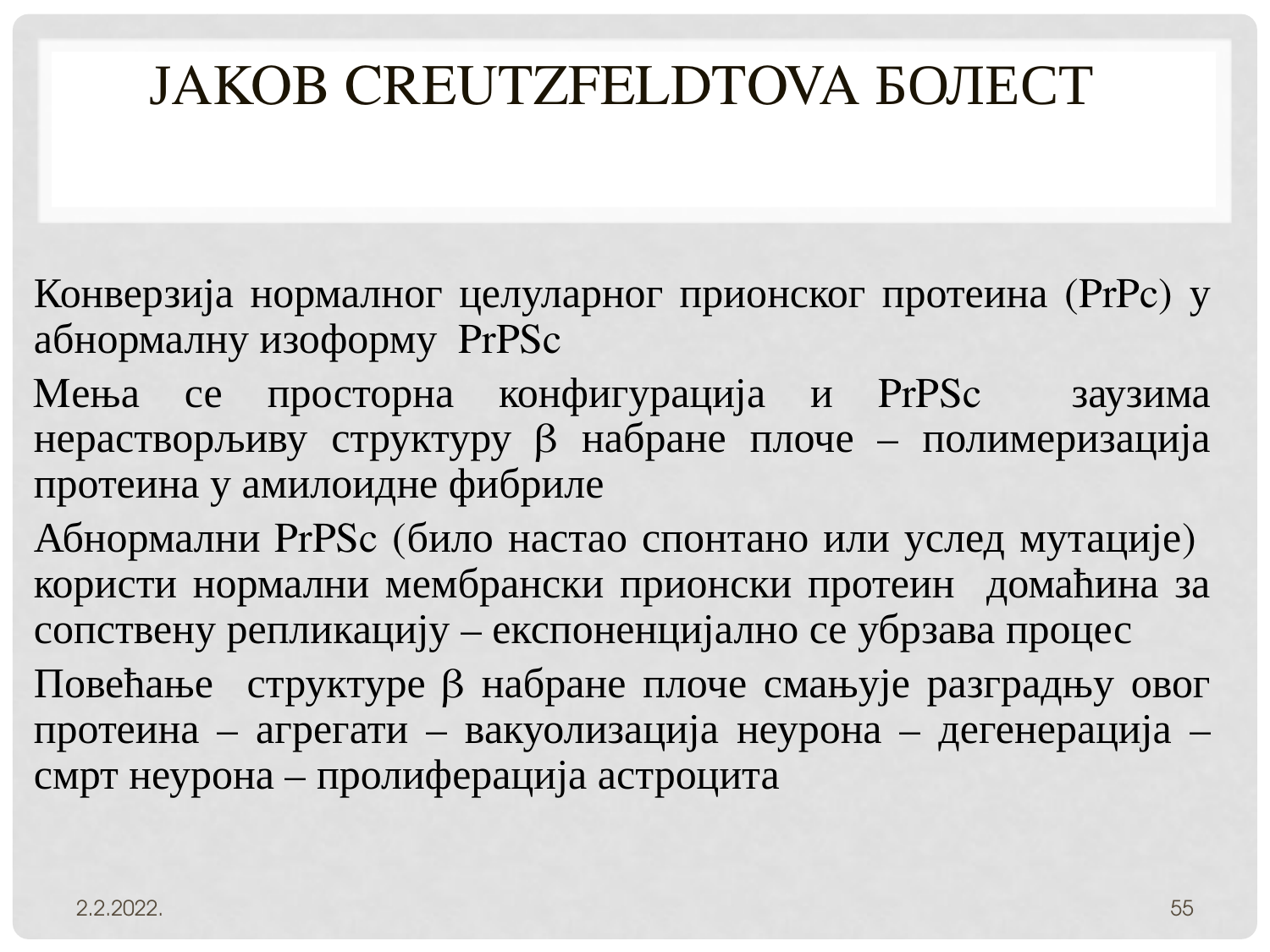

# Јakob Creutzfeldtova болест
Конверзија нормалног целуларног прионског протеина (PrPc) у абнормалну изоформу  PrPSc
Mења се просторна конфигурација и PrPSc  заузима нерастворљиву структуру β набране плоче – полимеризација протеина у амилоидне фибриле
Абнормални PrPSc (било настао спонтано или услед мутације)  користи нормални мембрански прионски протеин  домаћина за сопствену репликацију – експоненцијално се убрзава процес
Повећање  структуре β набране плоче смањује разградњу овог протеина – агрегати – вакуолизација неурона – дегенерација – смрт неурона – пролиферација астроцита

2.2.2022.
55